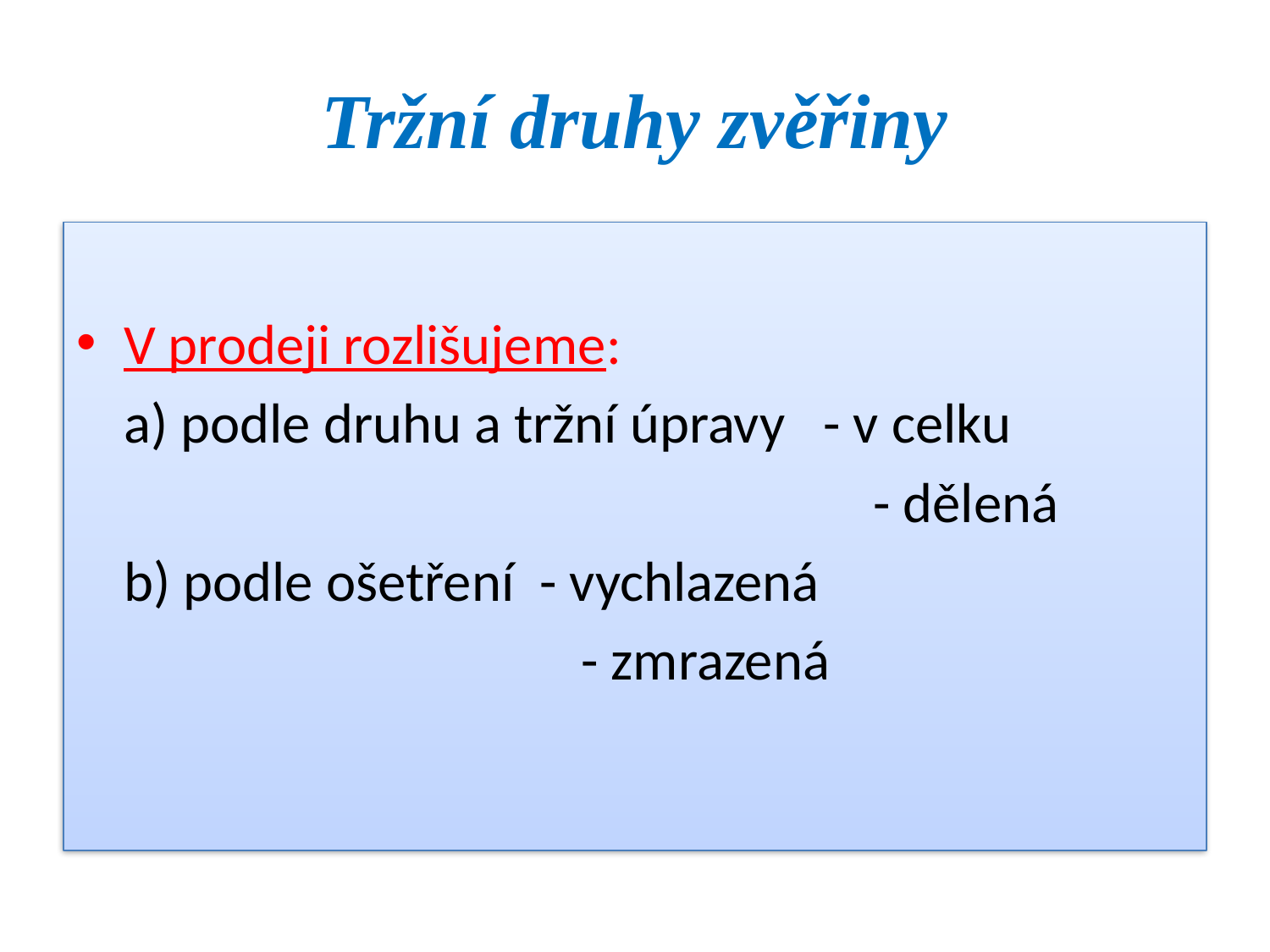

# Tržní druhy zvěřiny

V prodeji rozlišujeme:
	a) podle druhu a tržní úpravy   - v celku
						         - dělená
	b) podle ošetření  - vychlazená
				      - zmrazená